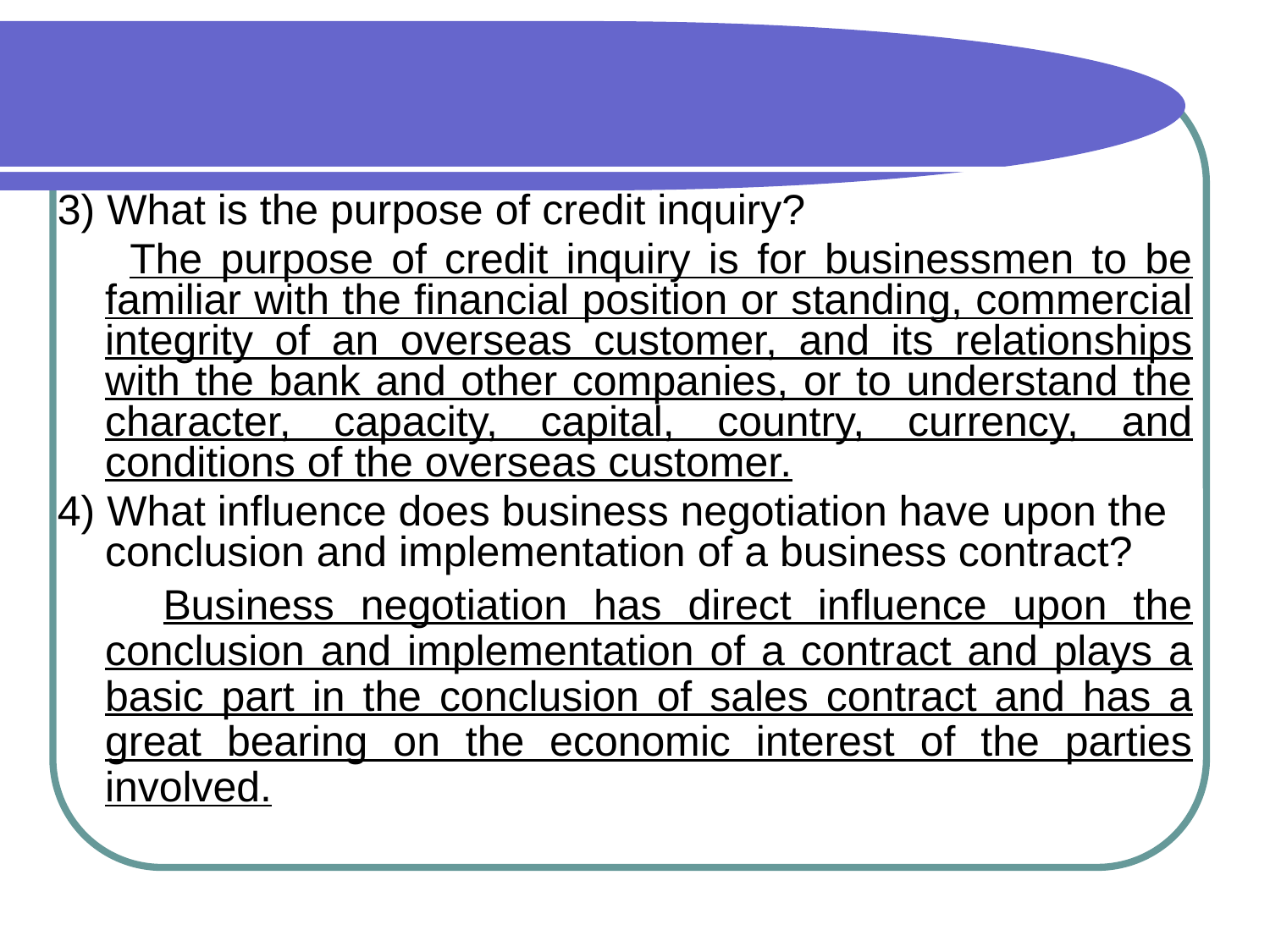

#
3) What is the purpose of credit inquiry?
    The purpose of credit inquiry is for businessmen to be familiar with the financial position or standing, commercial integrity of an overseas customer, and its relationships with the bank and other companies, or to understand the character, capacity, capital, country, currency, and conditions of the overseas customer.
4) What influence does business negotiation have upon the conclusion and implementation of a business contract?
    Business negotiation has direct influence upon the conclusion and implementation of a contract and plays a basic part in the conclusion of sales contract and has a great bearing on the economic interest of the parties involved.